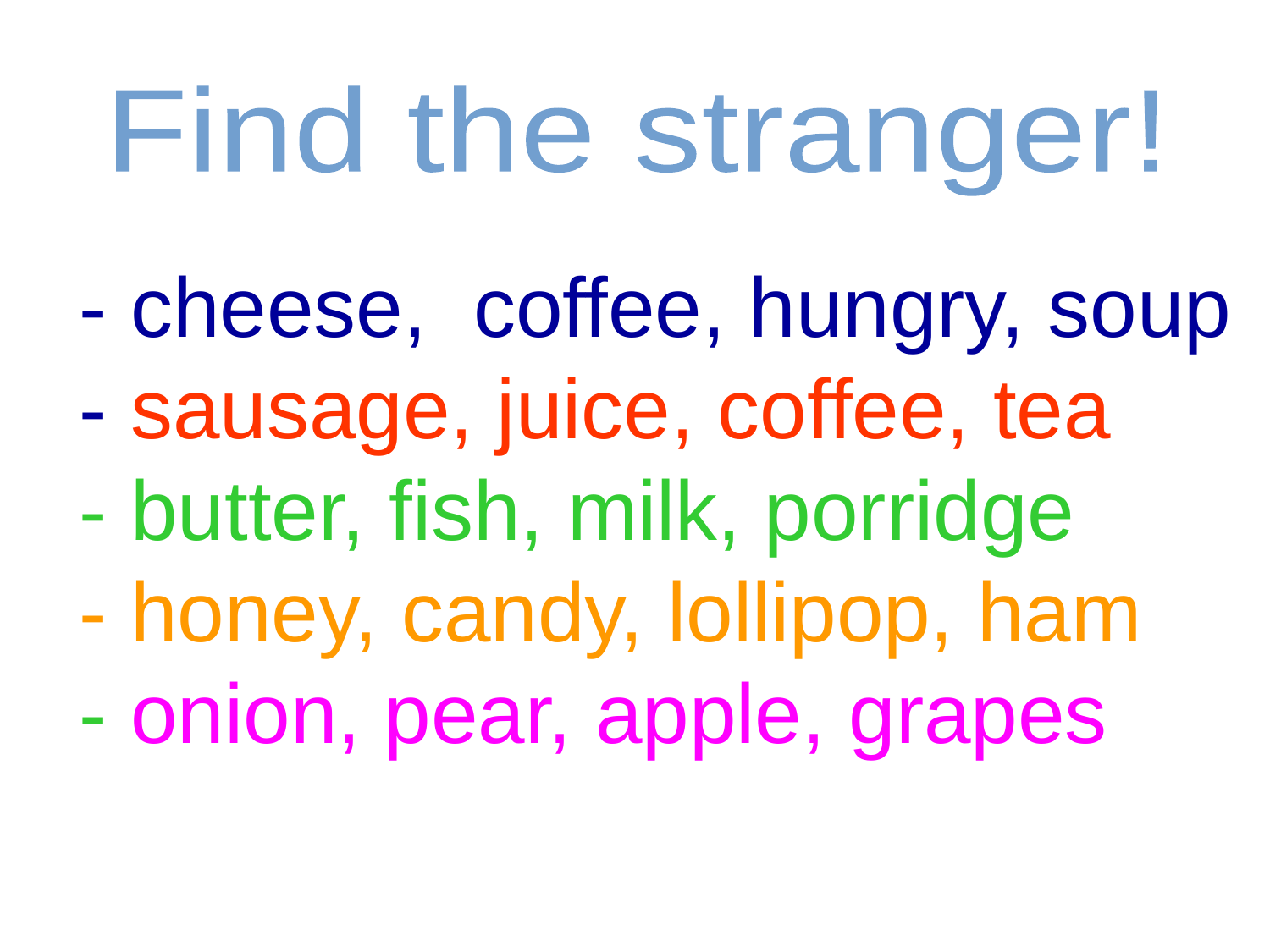

Find the stranger!
- cheese,  coffee, hungry, soup
- sausage, juice, coffee, tea
- butter, fish, milk, porridge
- honey, candy, lollipop, ham
- onion, pear, apple, grapes